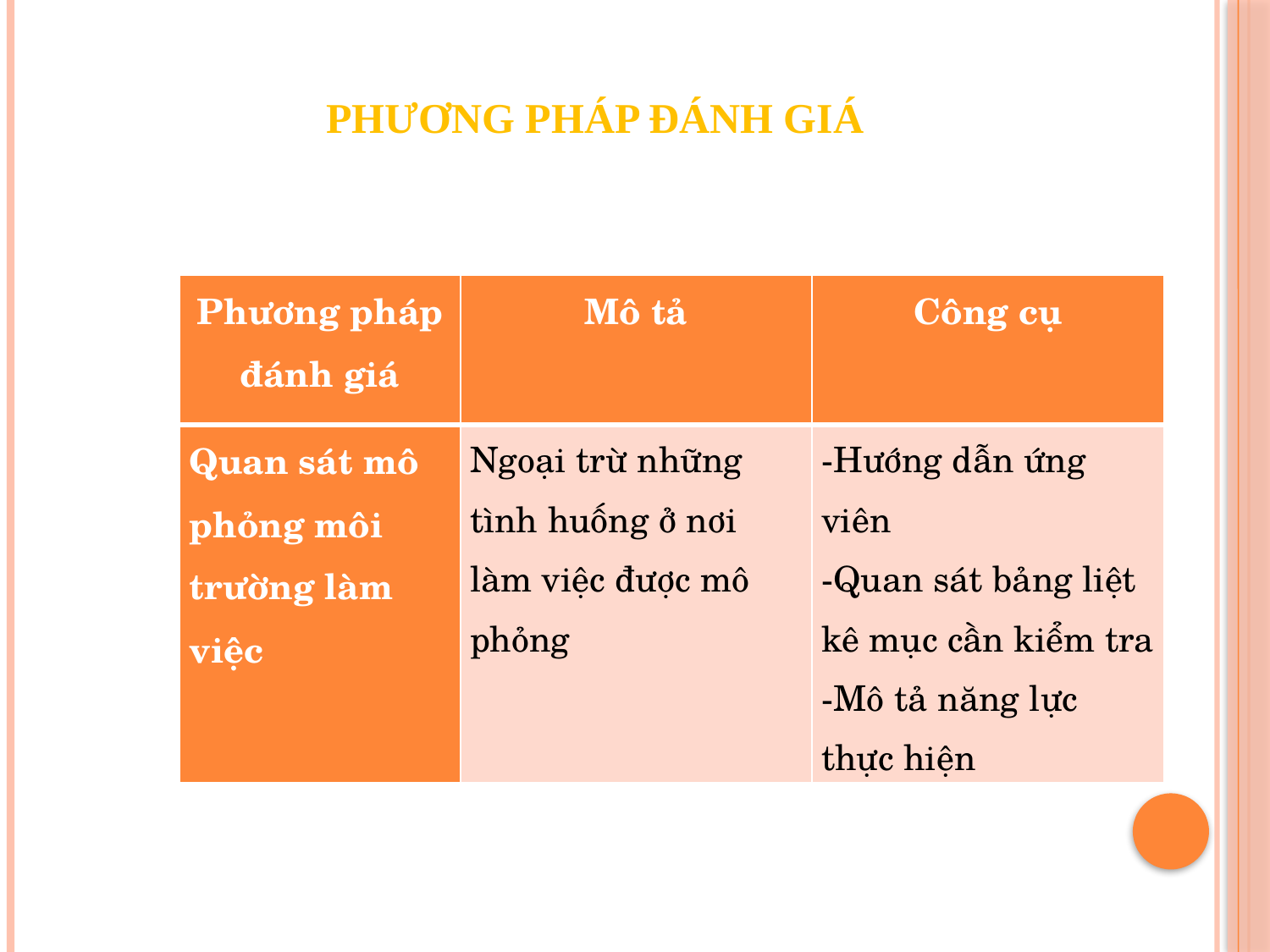

PHƯƠNG PHÁP ĐÁNH GIÁ
| Phương pháp đánh giá | Mô tả | Công cụ |
| --- | --- | --- |
| Quan sát mô phỏng môi trường làm việc | Ngoại trừ những tình huống ở nơi làm việc được mô phỏng | -Hướng dẫn ứng viên -Quan sát bảng liệt kê mục cần kiểm tra -Mô tả năng lực thực hiện |